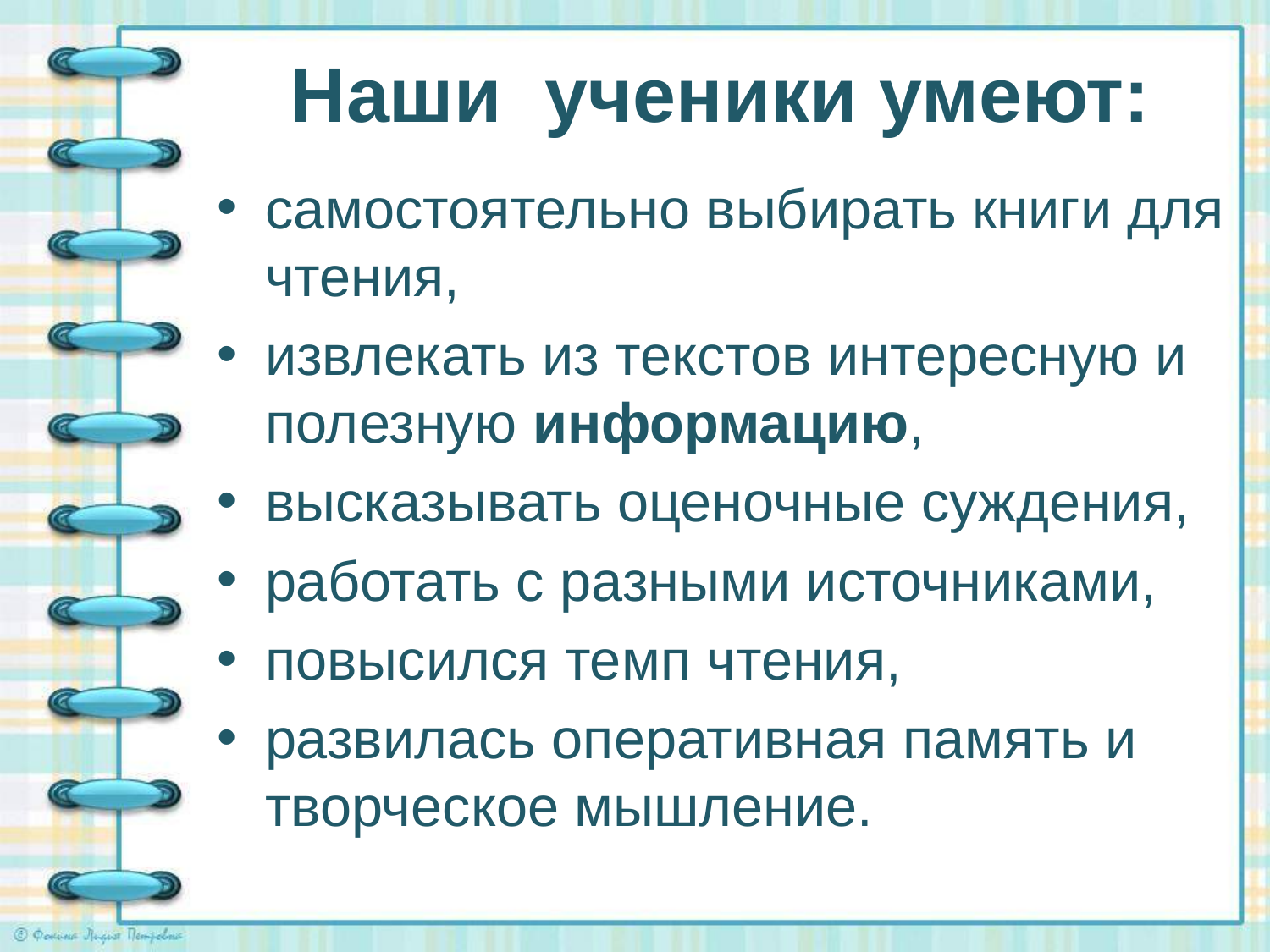

# Наши  ученики умеют:
самостоятельно выбирать книги для чтения,
извлекать из текстов интересную и полезную информацию,
высказывать оценочные суждения,
работать с разными источниками,
повысился темп чтения,
развилась оперативная память и творческое мышление.